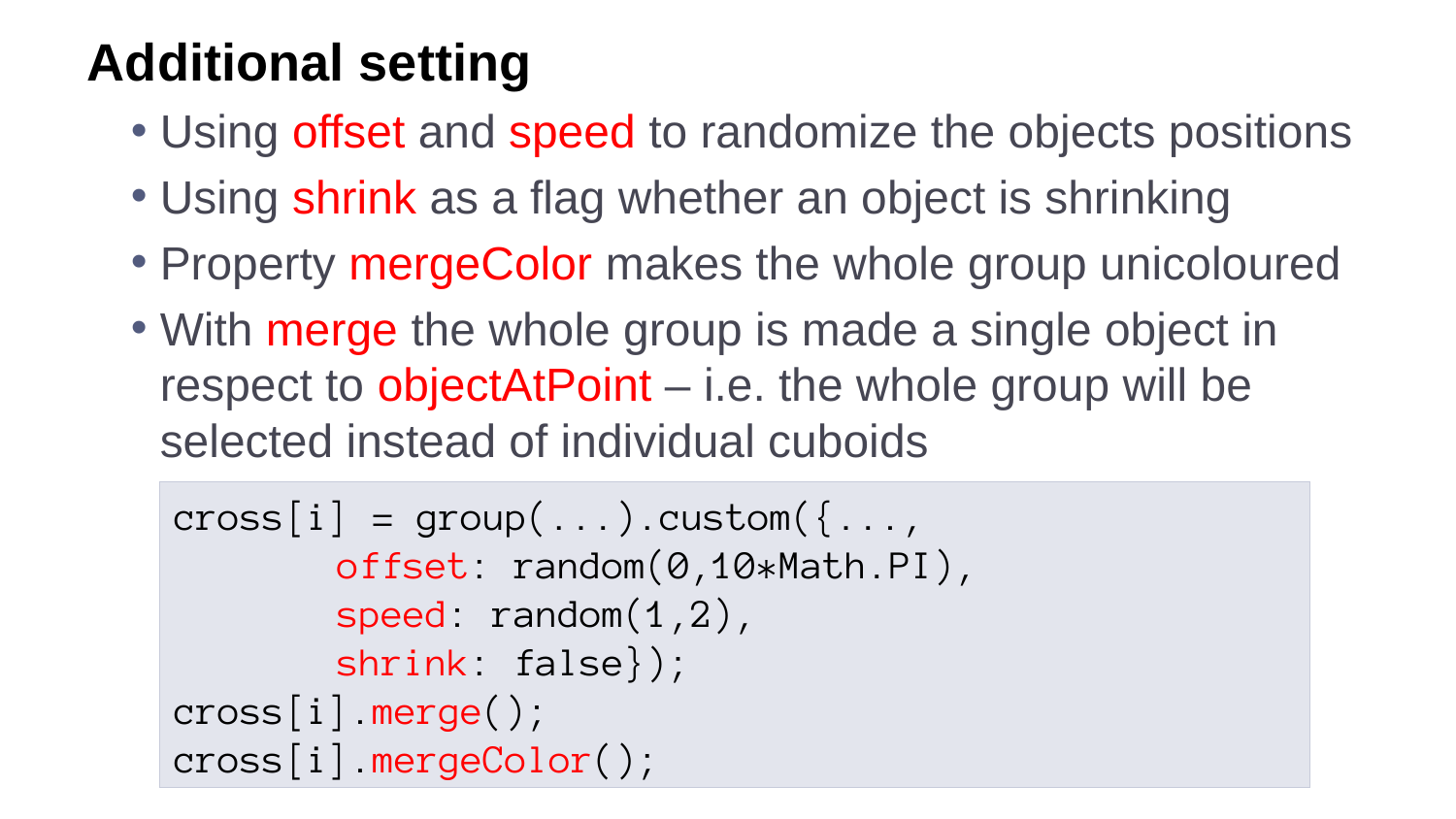

Additional setting
Using offset and speed to randomize the objects positions
Using shrink as a flag whether an object is shrinking
Property mergeColor makes the whole group unicoloured
With merge the whole group is made a single object in respect to objectAtPoint – i.e. the whole group will be selected instead of individual cuboids
cross[i] = group(...).custom({...,
			offset: random(0,10*Math.PI),
			speed: random(1,2),
			shrink: false});
cross[i].merge();
cross[i].mergeColor();